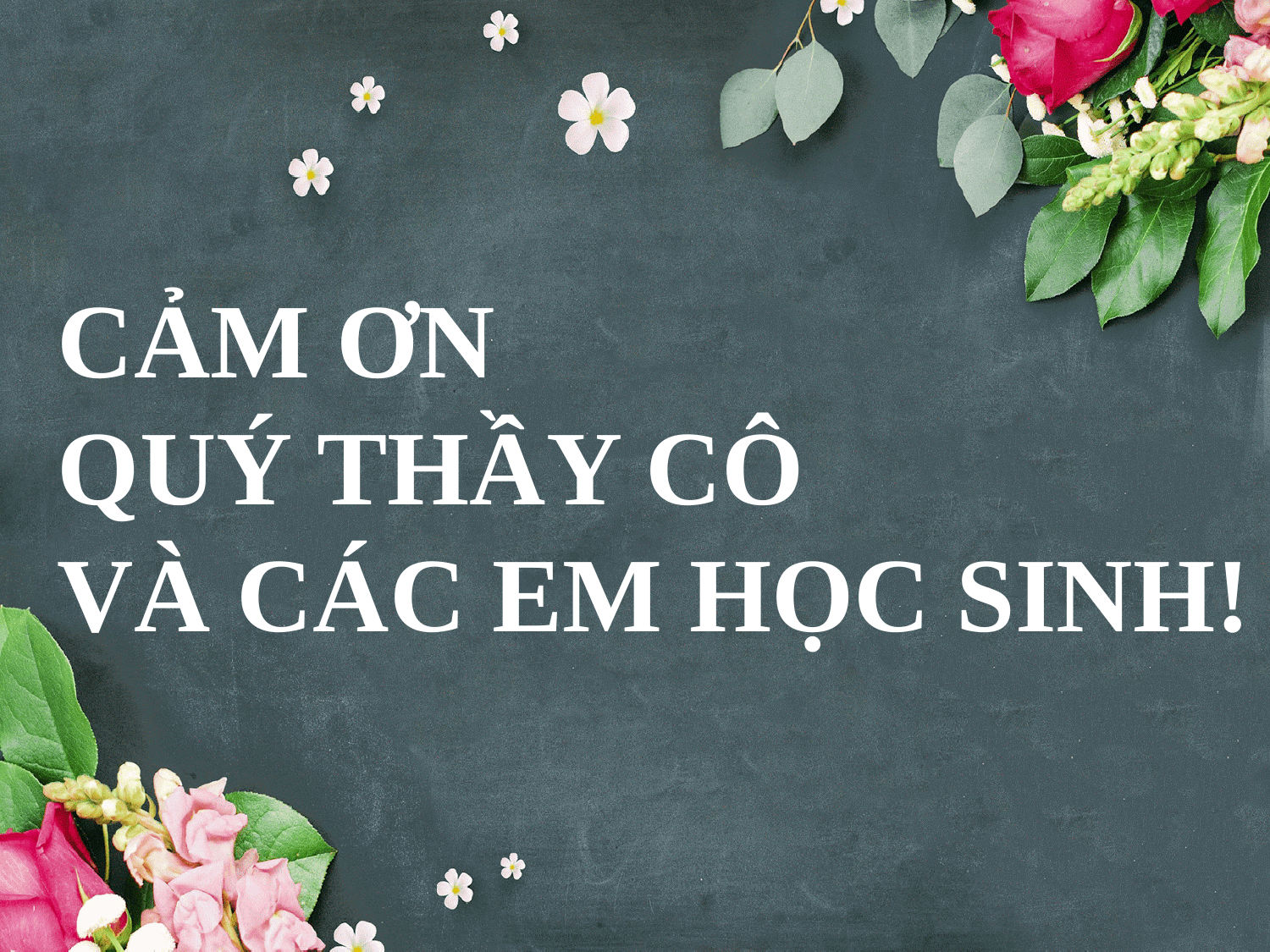

CẢM ƠN
QUÝ THẦY CÔ
VÀ CÁC EM HỌC SINH!